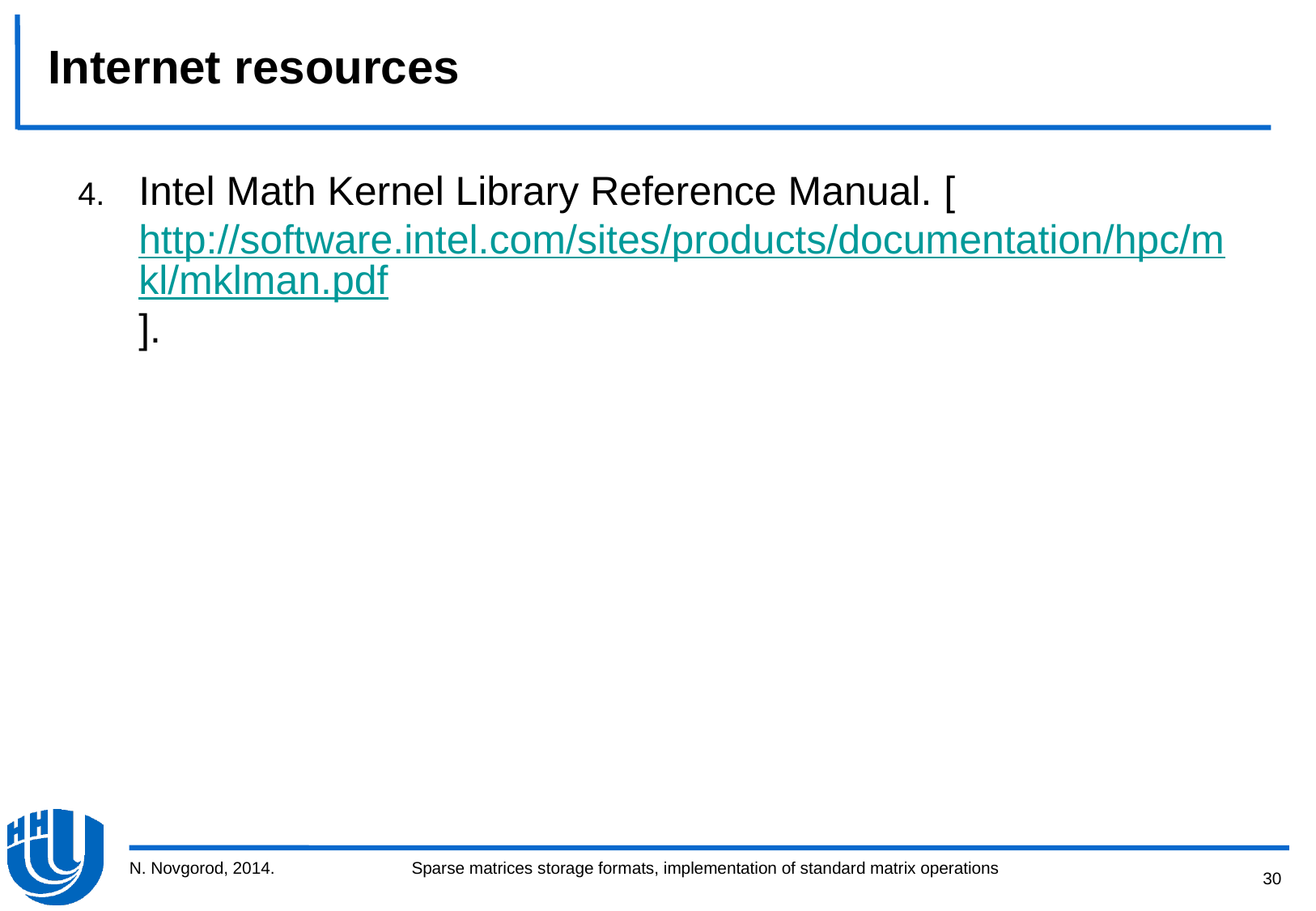

# Internet resources
Intel Math Kernel Library Reference Manual. [http://software.intel.com/sites/products/documentation/hpc/mkl/mklman.pdf].

N. Novgorod, 2014.

30
Sparse matrices storage formats, implementation of standard matrix operations